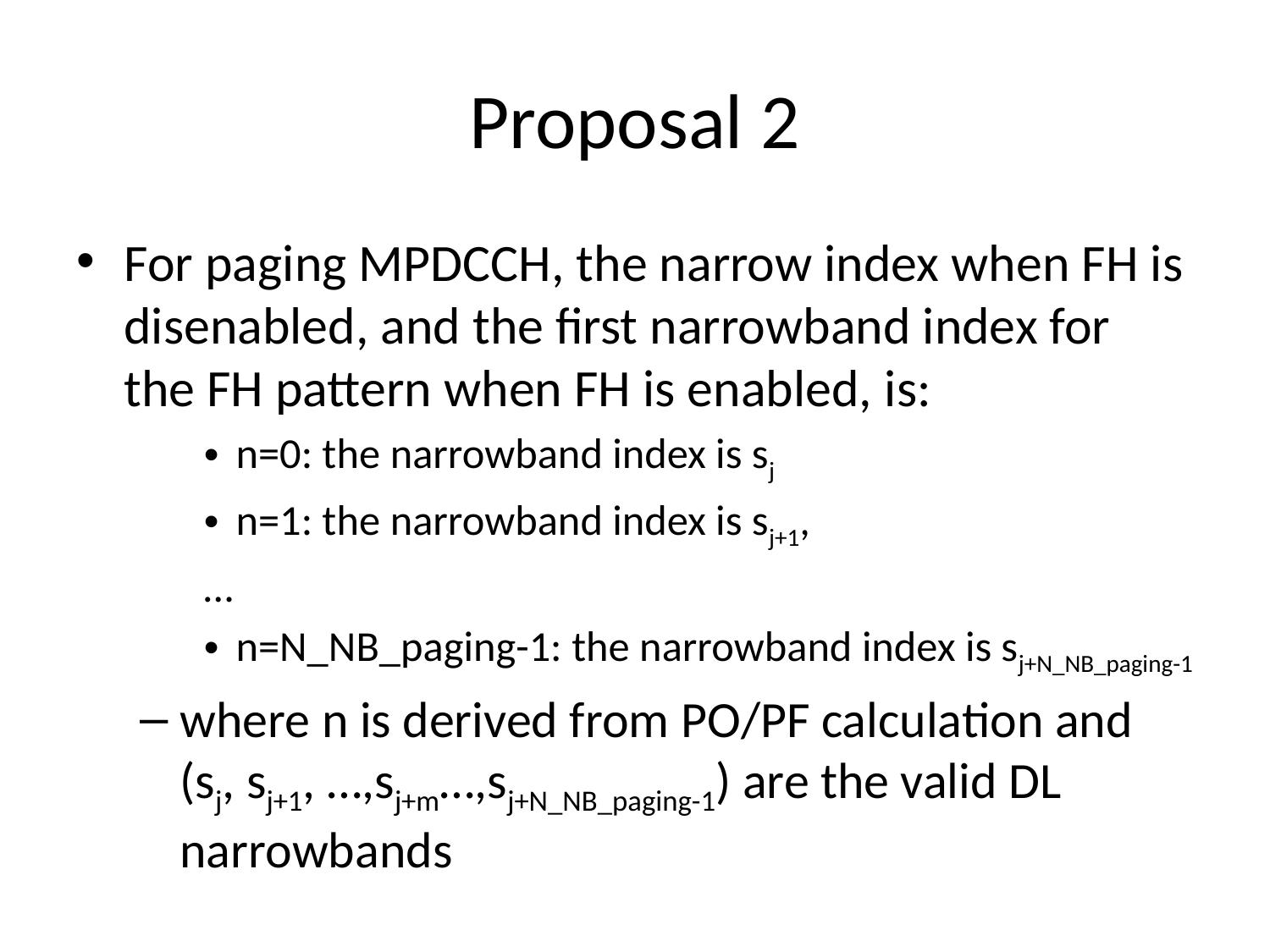

# Proposal 2
For paging MPDCCH, the narrow index when FH is disenabled, and the first narrowband index for the FH pattern when FH is enabled, is:
n=0: the narrowband index is sj
n=1: the narrowband index is sj+1,
…
n=N_NB_paging-1: the narrowband index is sj+N_NB_paging-1
where n is derived from PO/PF calculation and (sj, sj+1, …,sj+m…,sj+N_NB_paging-1) are the valid DL narrowbands